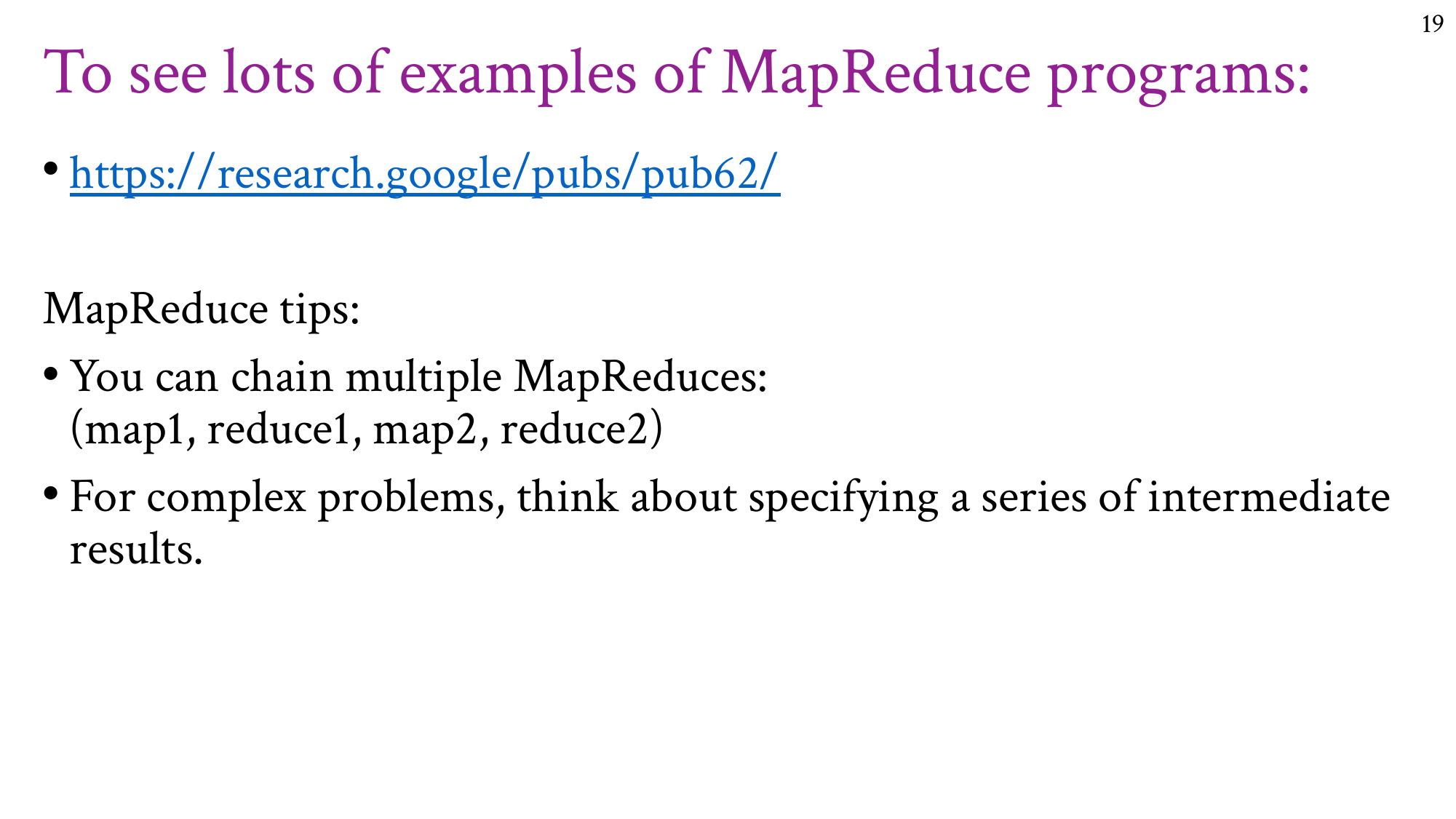

# To see lots of examples of MapReduce programs:
https://research.google/pubs/pub62/

MapReduce tips:
You can chain multiple MapReduces:
(map1, reduce1, map2, reduce2)
For complex problems, think about specifying a series of intermediate results.